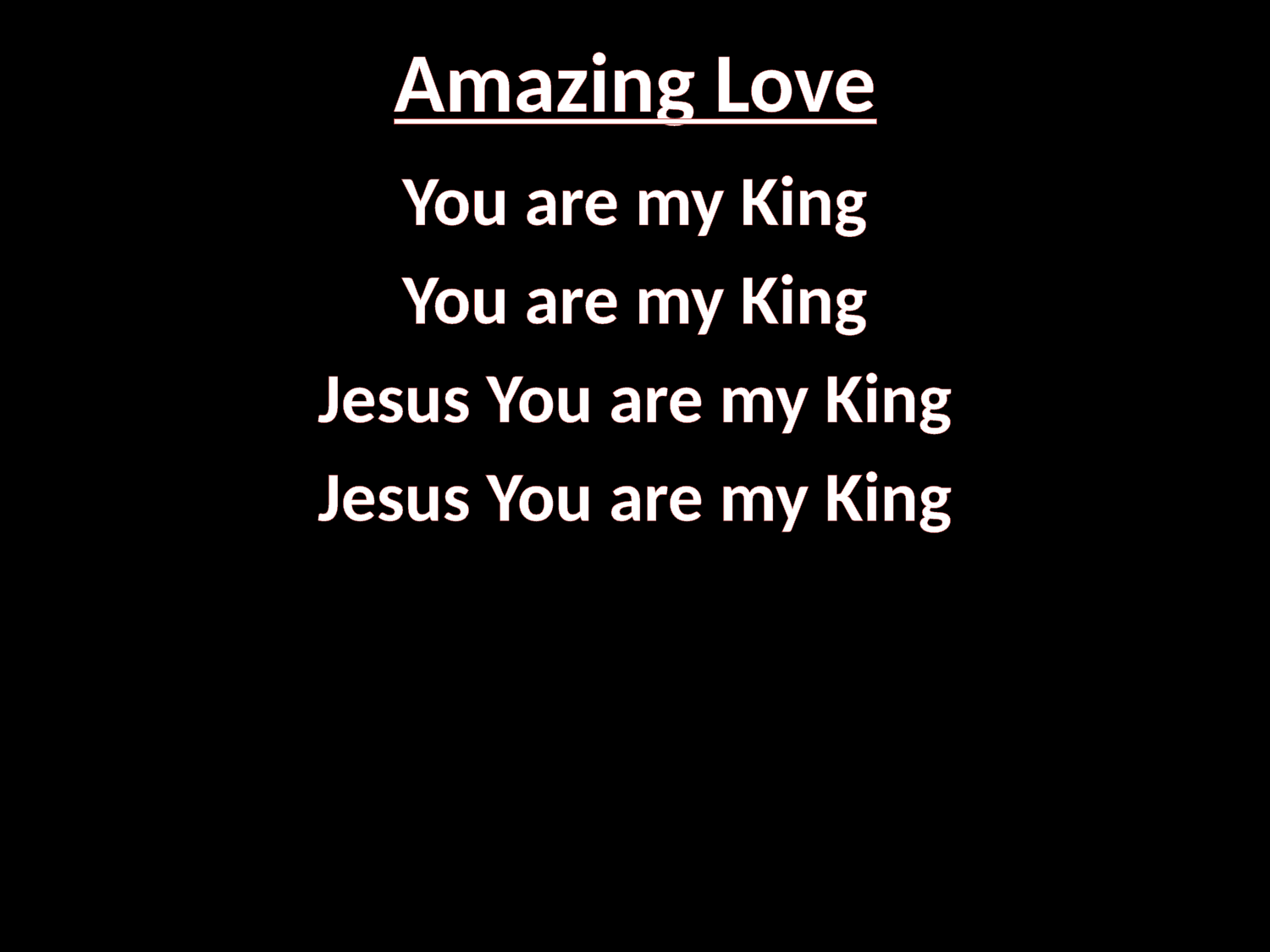

# Amazing Love
You are my King
You are my King
Jesus You are my King
Jesus You are my King